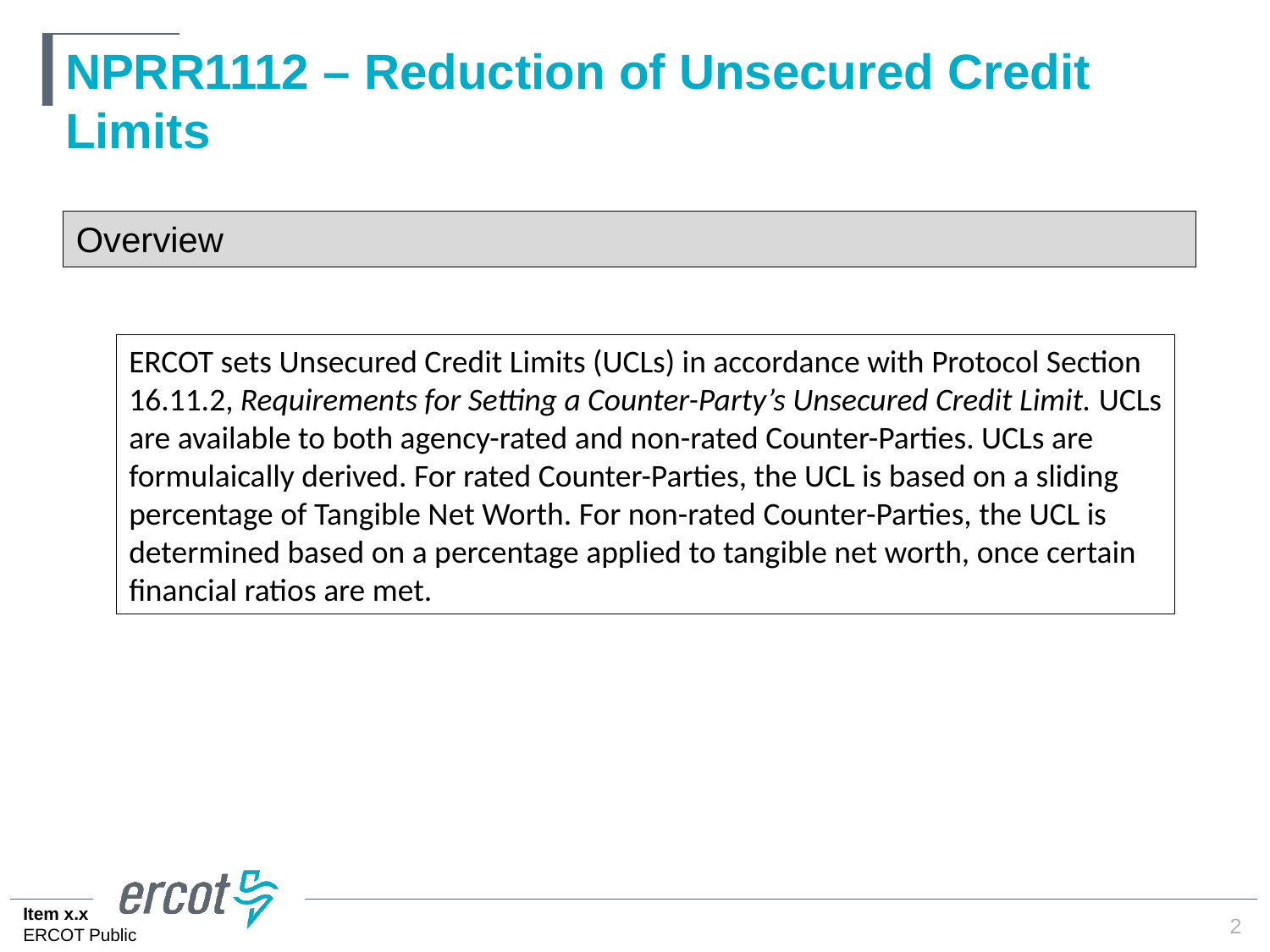

# NPRR1112 – Reduction of Unsecured Credit Limits
Overview

ERCOT sets Unsecured Credit Limits (UCLs) in accordance with Protocol Section 16.11.2, Requirements for Setting a Counter-Party’s Unsecured Credit Limit. UCLs are available to both agency-rated and non-rated Counter-Parties. UCLs are formulaically derived. For rated Counter-Parties, the UCL is based on a sliding percentage of Tangible Net Worth. For non-rated Counter-Parties, the UCL is determined based on a percentage applied to tangible net worth, once certain financial ratios are met.
2